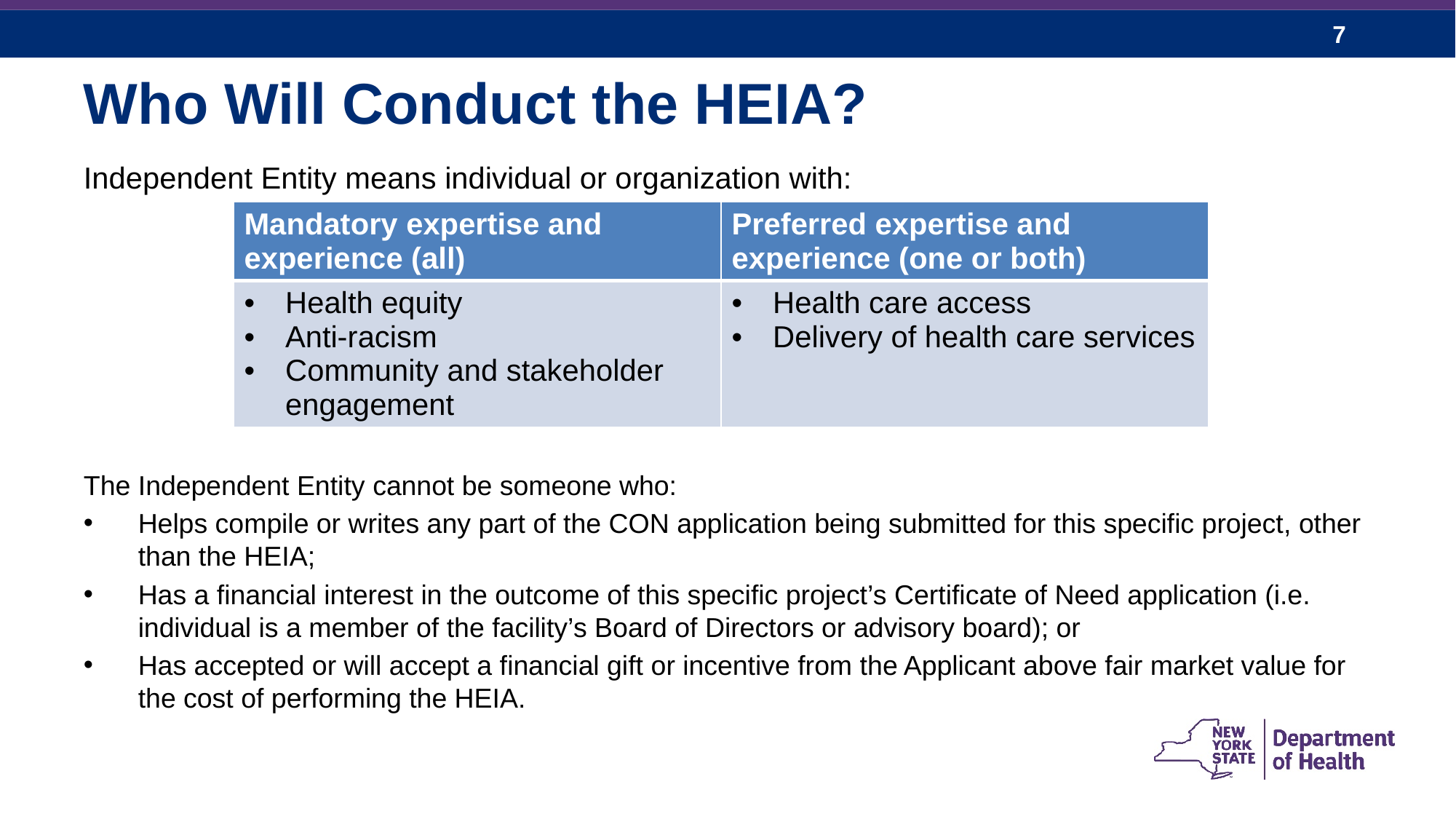

# Who Will Conduct the HEIA?
Independent Entity means individual or organization with:

The Independent Entity cannot be someone who:
Helps compile or writes any part of the CON application being submitted for this specific project, other than the HEIA;
Has a financial interest in the outcome of this specific project’s Certificate of Need application (i.e. individual is a member of the facility’s Board of Directors or advisory board); or
Has accepted or will accept a financial gift or incentive from the Applicant above fair market value for the cost of performing the HEIA.
| Mandatory expertise and experience (all) | Preferred expertise and experience (one or both) |
| --- | --- |
| Health equity Anti-racism Community and stakeholder engagement | Health care access Delivery of health care services |